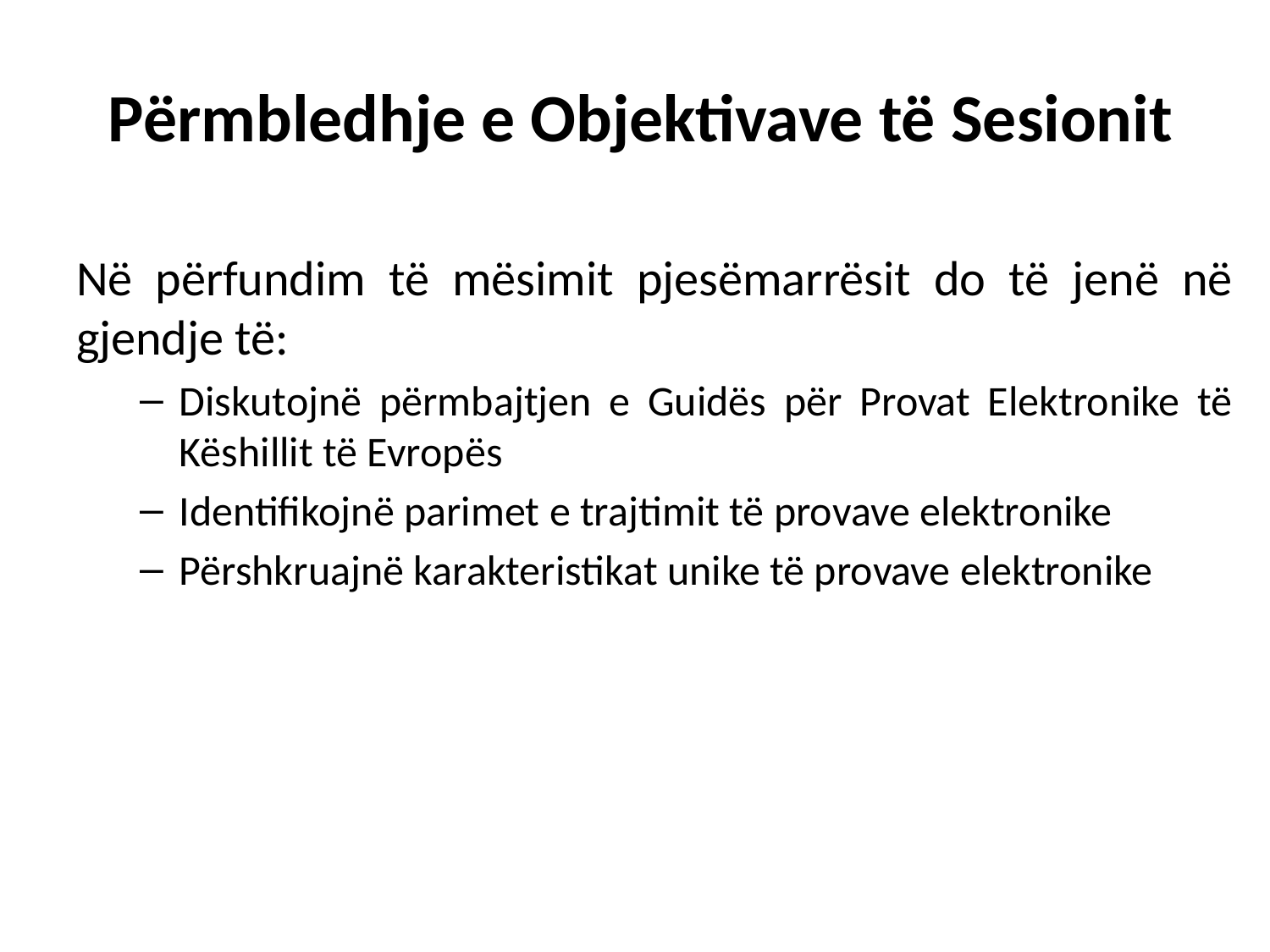

# Përmbledhje e Objektivave të Sesionit

Në përfundim të mësimit pjesëmarrësit do të jenë në gjendje të:
Diskutojnë përmbajtjen e Guidës për Provat Elektronike të Këshillit të Evropës
Identifikojnë parimet e trajtimit të provave elektronike
Përshkruajnë karakteristikat unike të provave elektronike